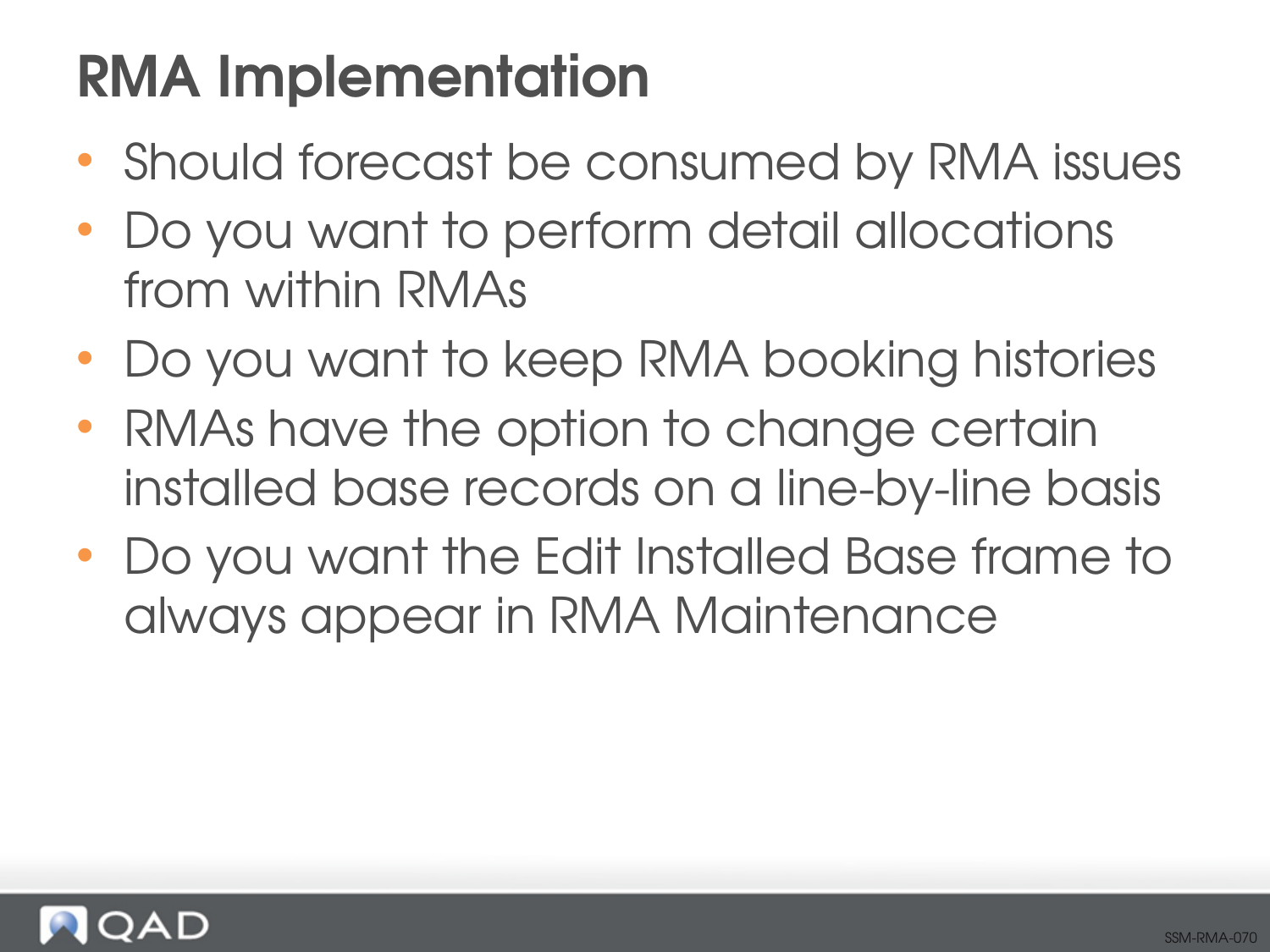

# RMA Implementation
Should forecast be consumed by RMA issues
Do you want to perform detail allocations from within RMAs
Do you want to keep RMA booking histories
RMAs have the option to change certain installed base records on a line-by-line basis
Do you want the Edit Installed Base frame to always appear in RMA Maintenance

SSM-RMA-070